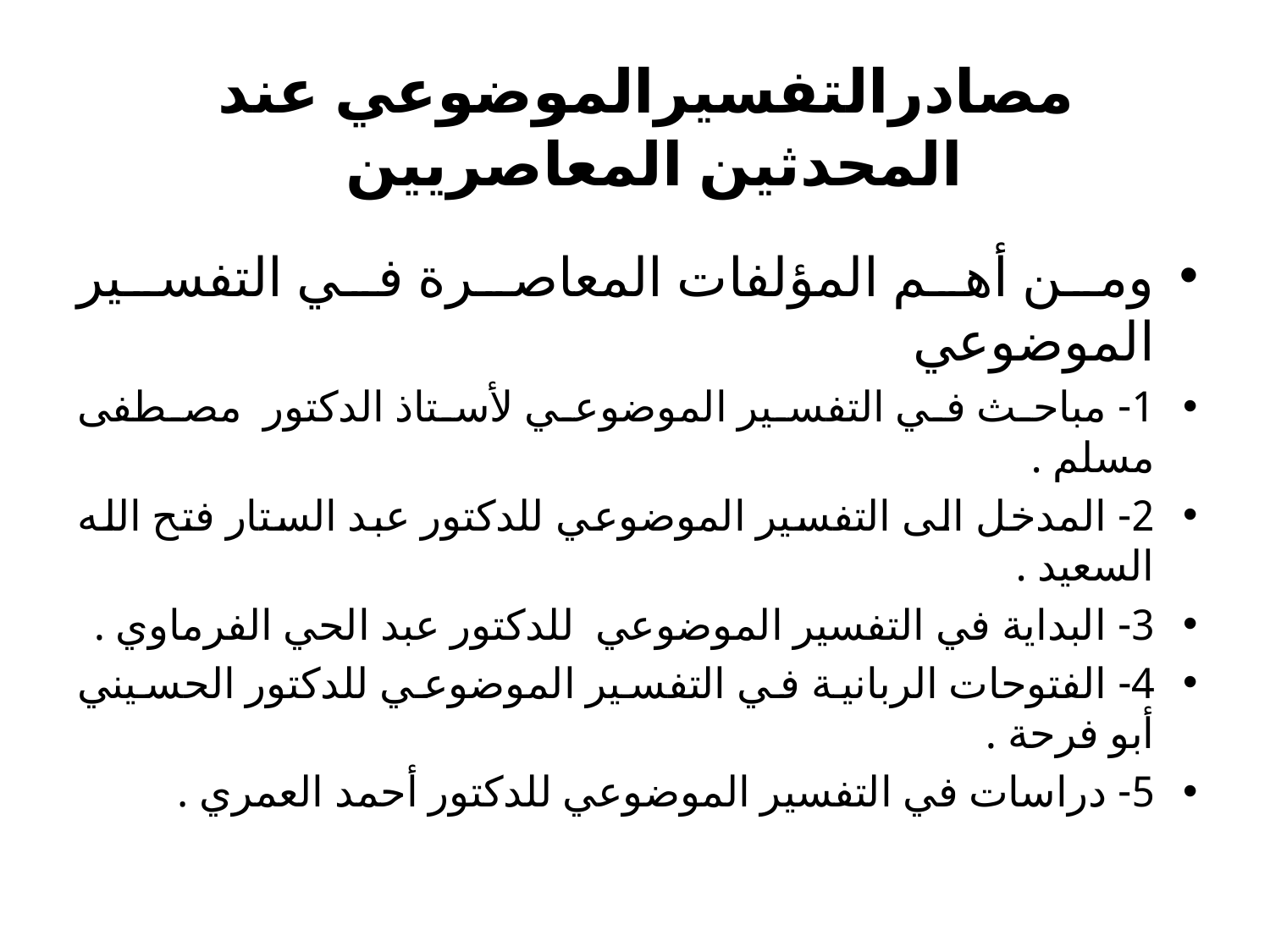

# مصادرالتفسيرالموضوعي عند المحدثين المعاصريين
ومن أهم المؤلفات المعاصرة في التفسير الموضوعي
1- مباحث في التفسير الموضوعي لأستاذ الدكتور  مصطفى مسلم .
2- المدخل الى التفسير الموضوعي للدكتور عبد الستار فتح الله السعيد .
3- البداية في التفسير الموضوعي  للدكتور عبد الحي الفرماوي .
4- الفتوحات الربانية في التفسير الموضوعي للدكتور الحسيني أبو فرحة .
5- دراسات في التفسير الموضوعي للدكتور أحمد العمري .